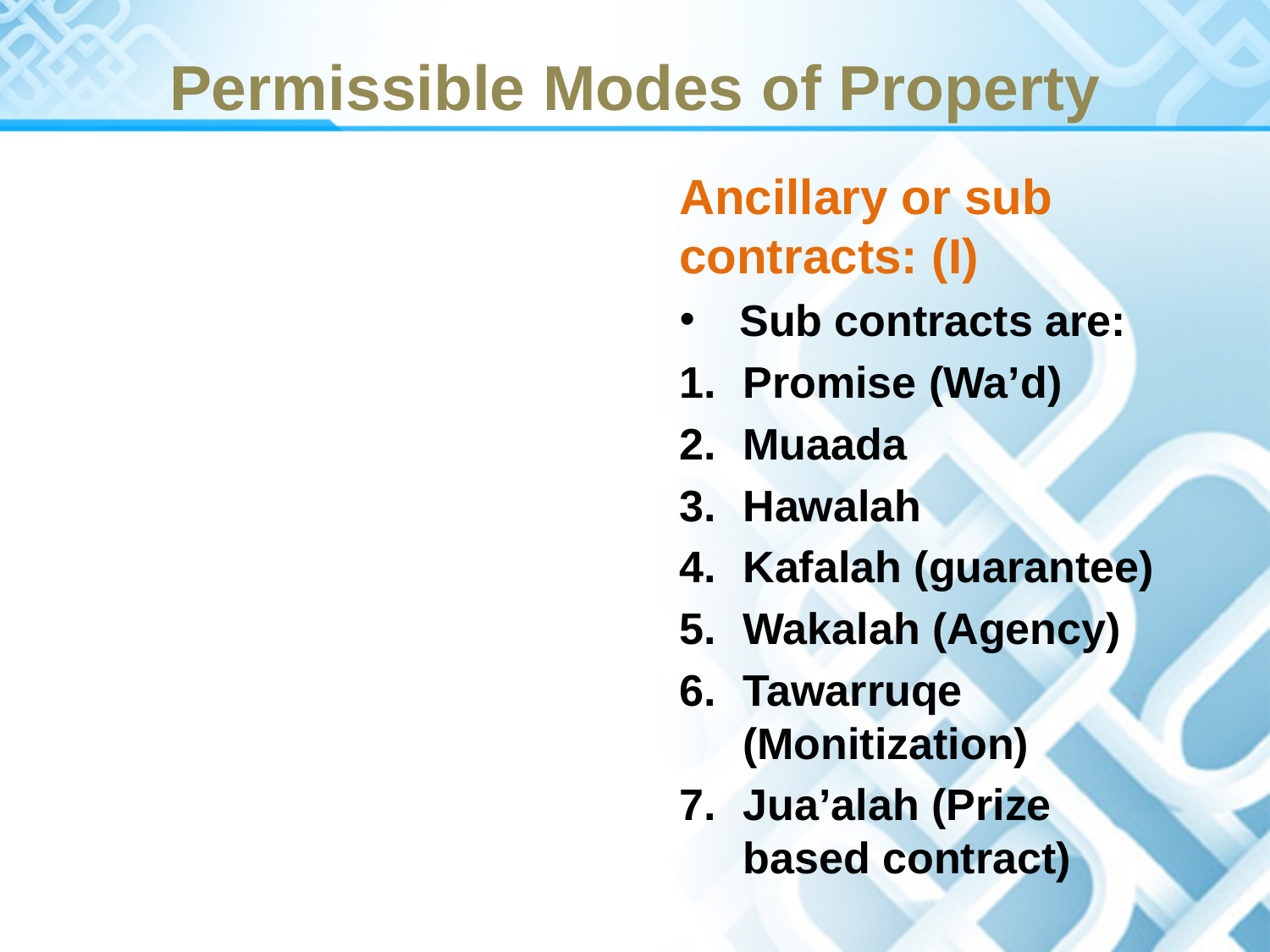

Permissible Modes of Property
Ancillary or sub contracts: (I)
 Sub contracts are:
Promise (Wa’d)
Muaada
Hawalah
Kafalah (guarantee)
Wakalah (Agency)
Tawarruqe (Monitization)
Jua’alah (Prize based contract)